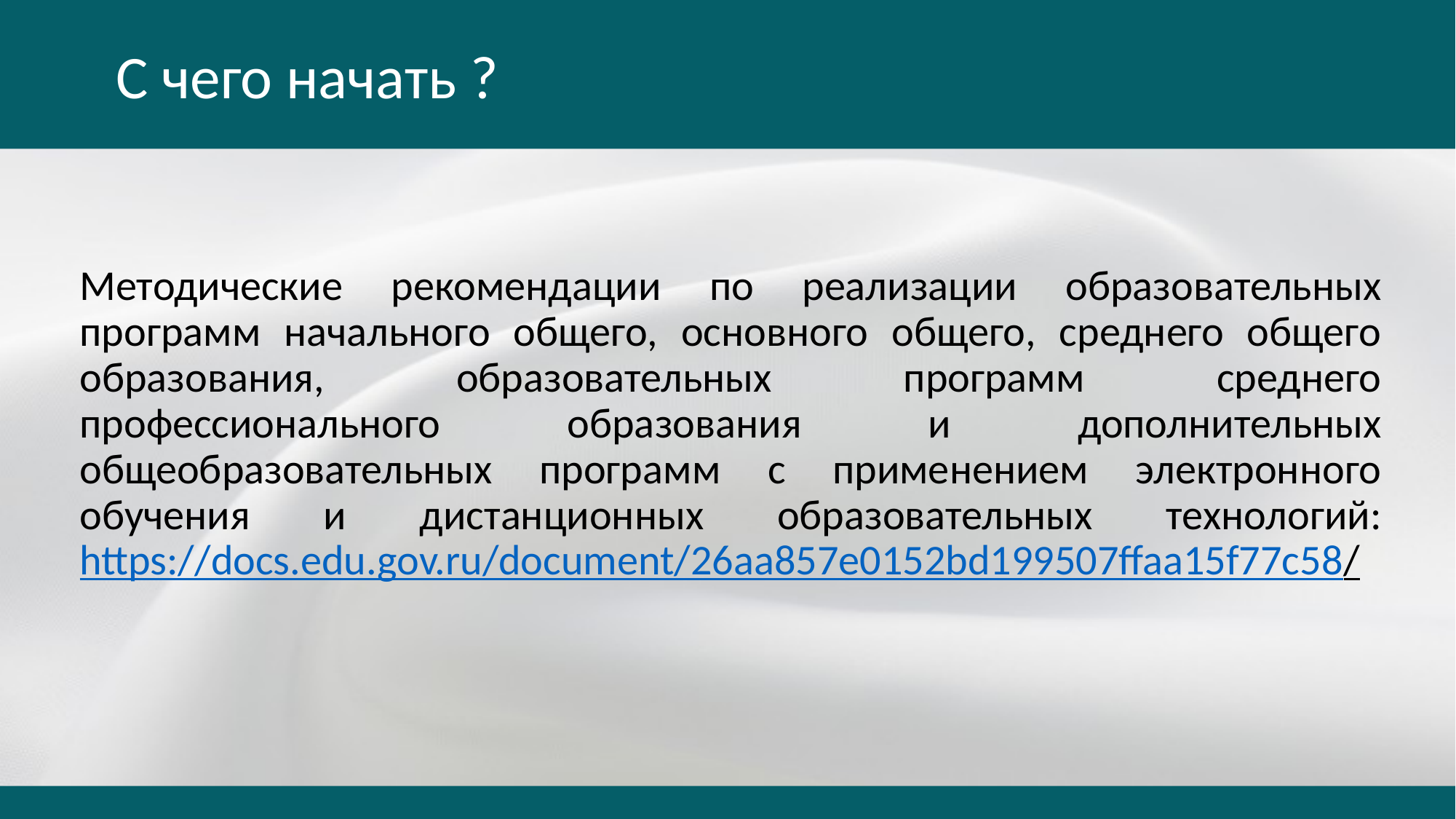

# С чего начать ?

Методические рекомендации по реализации образовательных программ начального общего, основного общего, среднего общего образования, образовательных программ среднего профессионального образования и дополнительных общеобразовательных программ с применением электронного обучения и дистанционных образовательных технологий: https://docs.edu.gov.ru/document/26aa857e0152bd199507ffaa15f77c58/